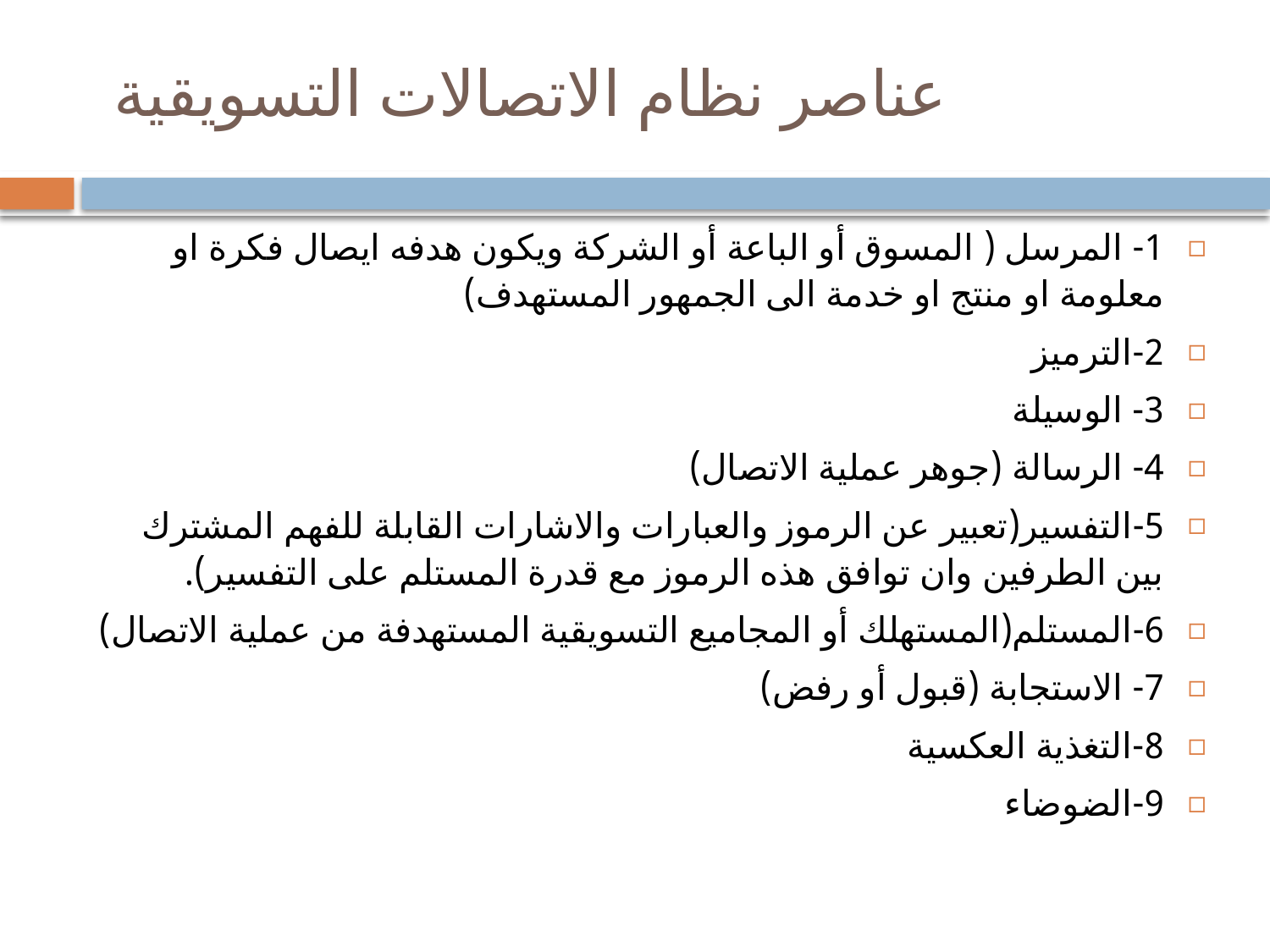

# عناصر نظام الاتصالات التسويقية
1- المرسل ( المسوق أو الباعة أو الشركة ويكون هدفه ايصال فكرة او معلومة او منتج او خدمة الى الجمهور المستهدف)
2-الترميز
3- الوسيلة
4- الرسالة (جوهر عملية الاتصال)
5-التفسير(تعبير عن الرموز والعبارات والاشارات القابلة للفهم المشترك بين الطرفين وان توافق هذه الرموز مع قدرة المستلم على التفسير).
6-المستلم(المستهلك أو المجاميع التسويقية المستهدفة من عملية الاتصال)
7- الاستجابة (قبول أو رفض)
8-التغذية العكسية
9-الضوضاء